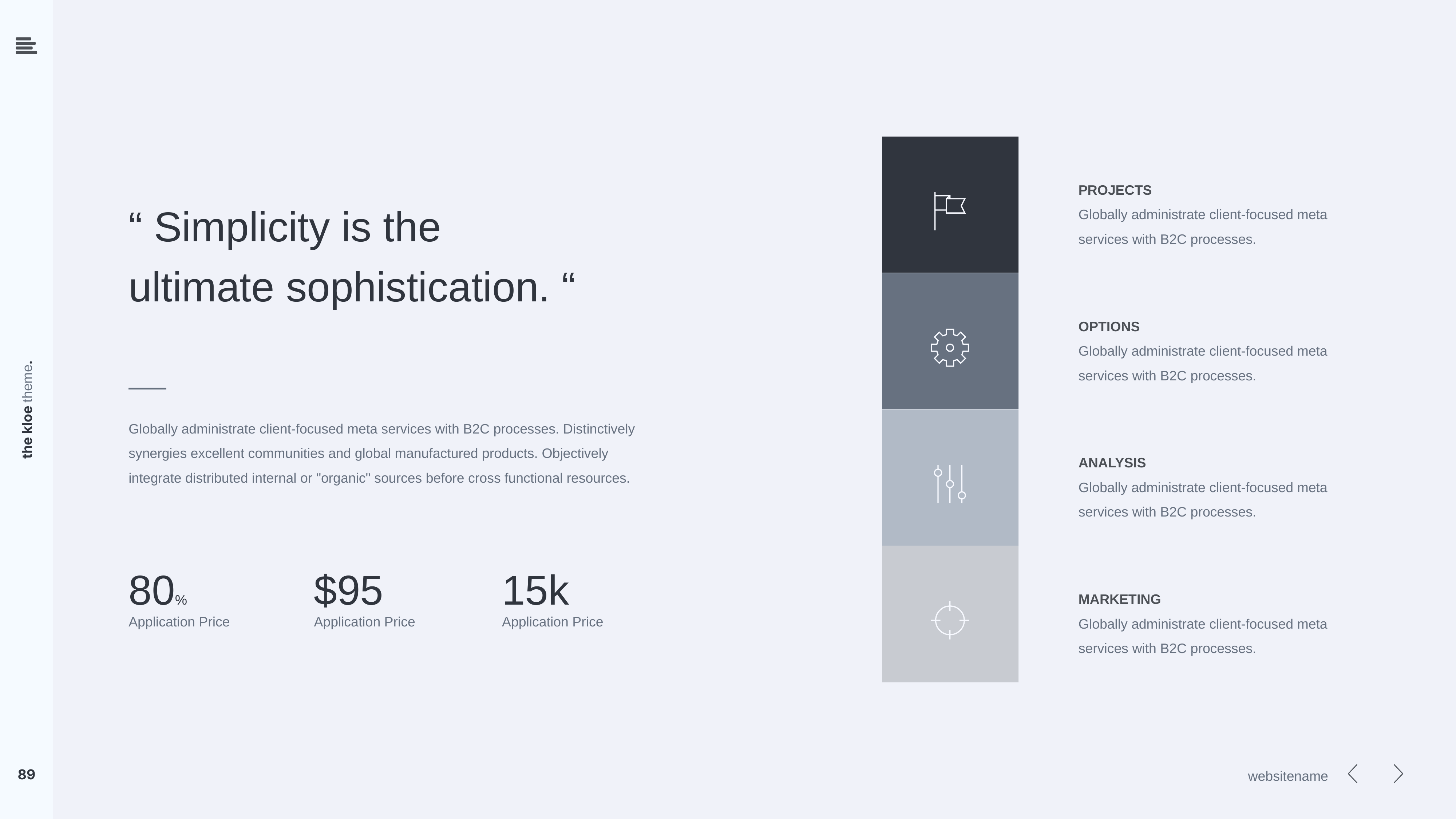

PROJECTS
Globally administrate client-focused meta
services with B2C processes.
“ Simplicity is the
ultimate sophistication. “

OPTIONS
Globally administrate client-focused meta
services with B2C processes.

Globally administrate client-focused meta services with B2C processes. Distinctively
synergies excellent communities and global manufactured products. Objectively
integrate distributed internal or "organic" sources before cross functional resources.
ANALYSIS
Globally administrate client-focused meta
services with B2C processes.

80%
Application Price
$95
Application Price
15k
Application Price
MARKETING
Globally administrate client-focused meta
services with B2C processes.

89